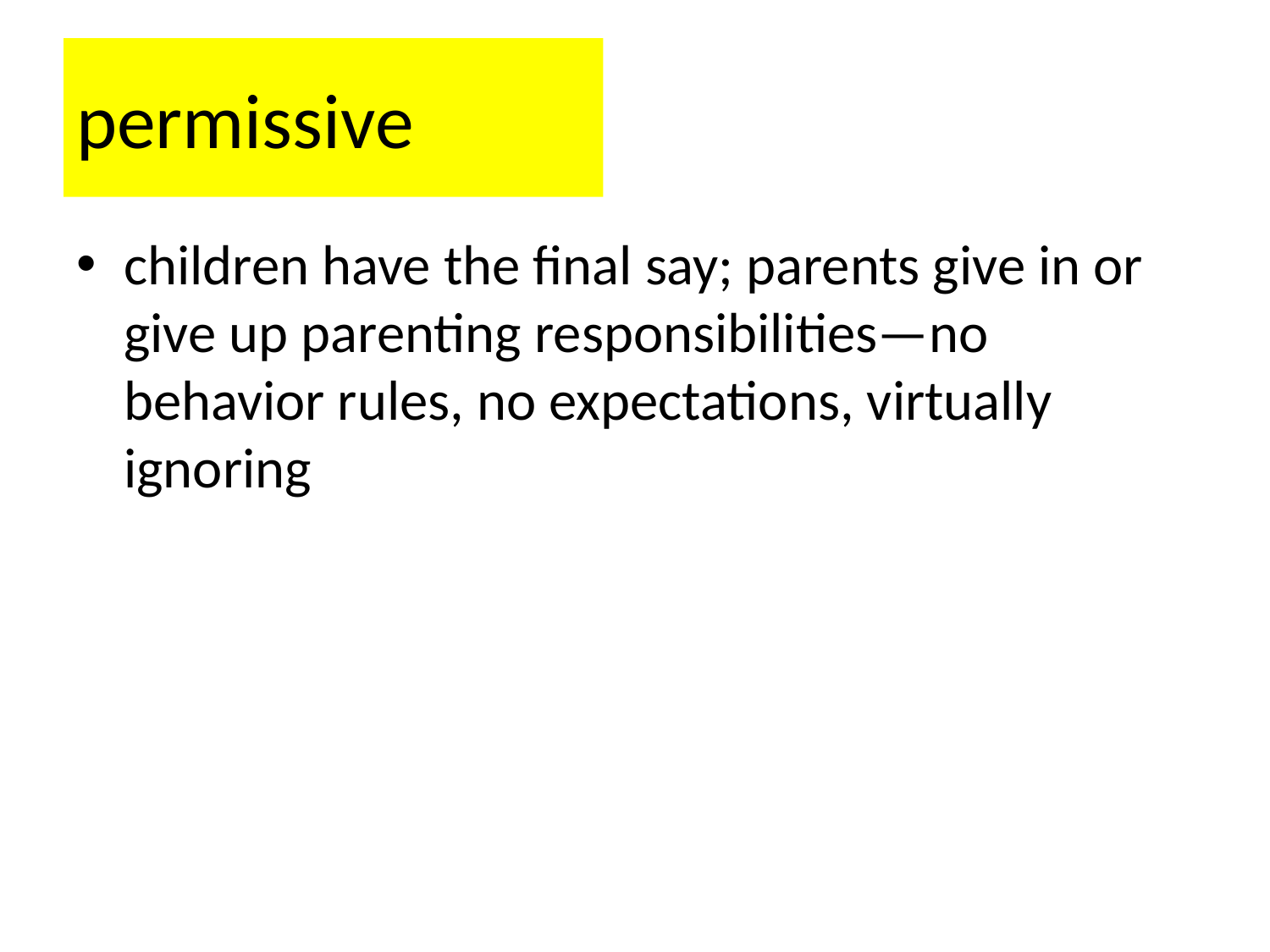

# permissive
children have the final say; parents give in or give up parenting responsibilities—no behavior rules, no expectations, virtually ignoring